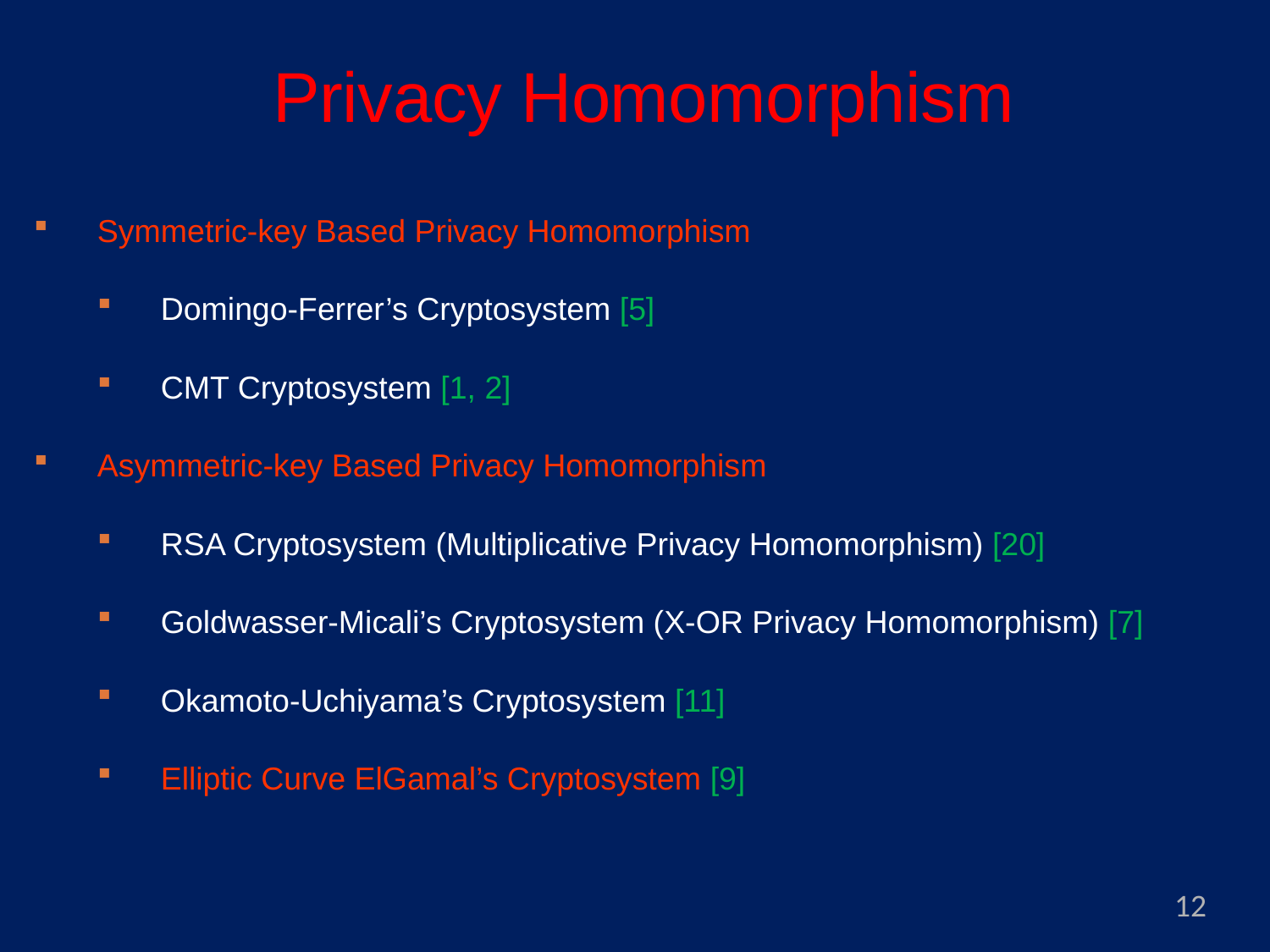

# Privacy Homomorphism
Symmetric-key Based Privacy Homomorphism
Domingo-Ferrer’s Cryptosystem [5]
CMT Cryptosystem [1, 2]
Asymmetric-key Based Privacy Homomorphism
RSA Cryptosystem (Multiplicative Privacy Homomorphism) [20]
Goldwasser-Micali’s Cryptosystem (X-OR Privacy Homomorphism) [7]
Okamoto-Uchiyama’s Cryptosystem [11]
Elliptic Curve ElGamal’s Cryptosystem [9]
12